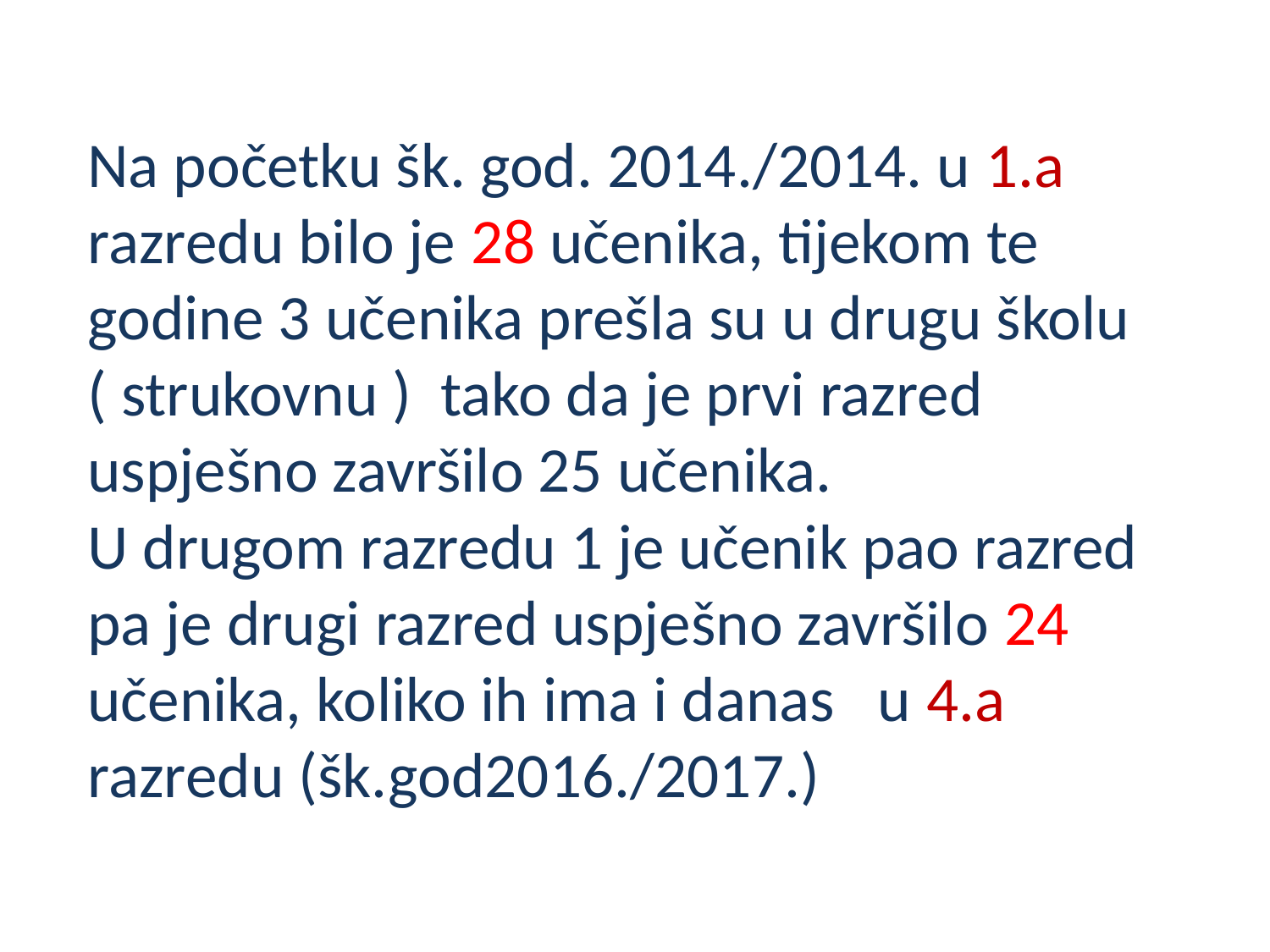

# Na početku šk. god. 2014./2014. u 1.a razredu bilo je 28 učenika, tijekom te godine 3 učenika prešla su u drugu školu ( strukovnu )  tako da je prvi razred uspješno završilo 25 učenika. U drugom razredu 1 je učenik pao razred pa je drugi razred uspješno završilo 24 učenika, koliko ih ima i danas   u 4.a razredu (šk.god2016./2017.)